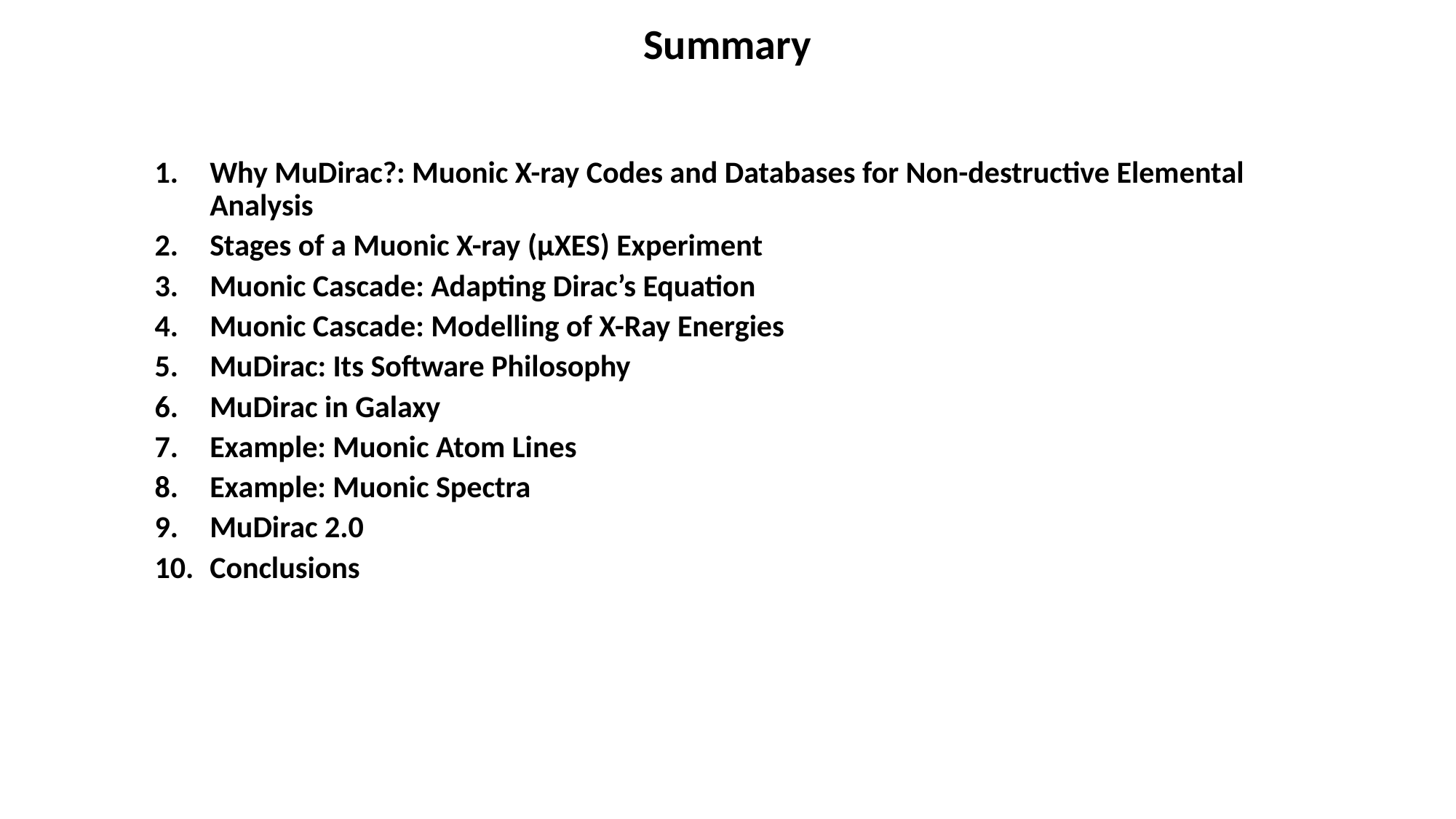

Summary
Why MuDirac?: Muonic X-ray Codes and Databases for Non-destructive Elemental Analysis
Stages of a Muonic X-ray (µXES) Experiment
Muonic Cascade: Adapting Dirac’s Equation
Muonic Cascade: Modelling of X-Ray Energies
MuDirac: Its Software Philosophy
MuDirac in Galaxy
Example: Muonic Atom Lines
Example: Muonic Spectra
MuDirac 2.0
Conclusions